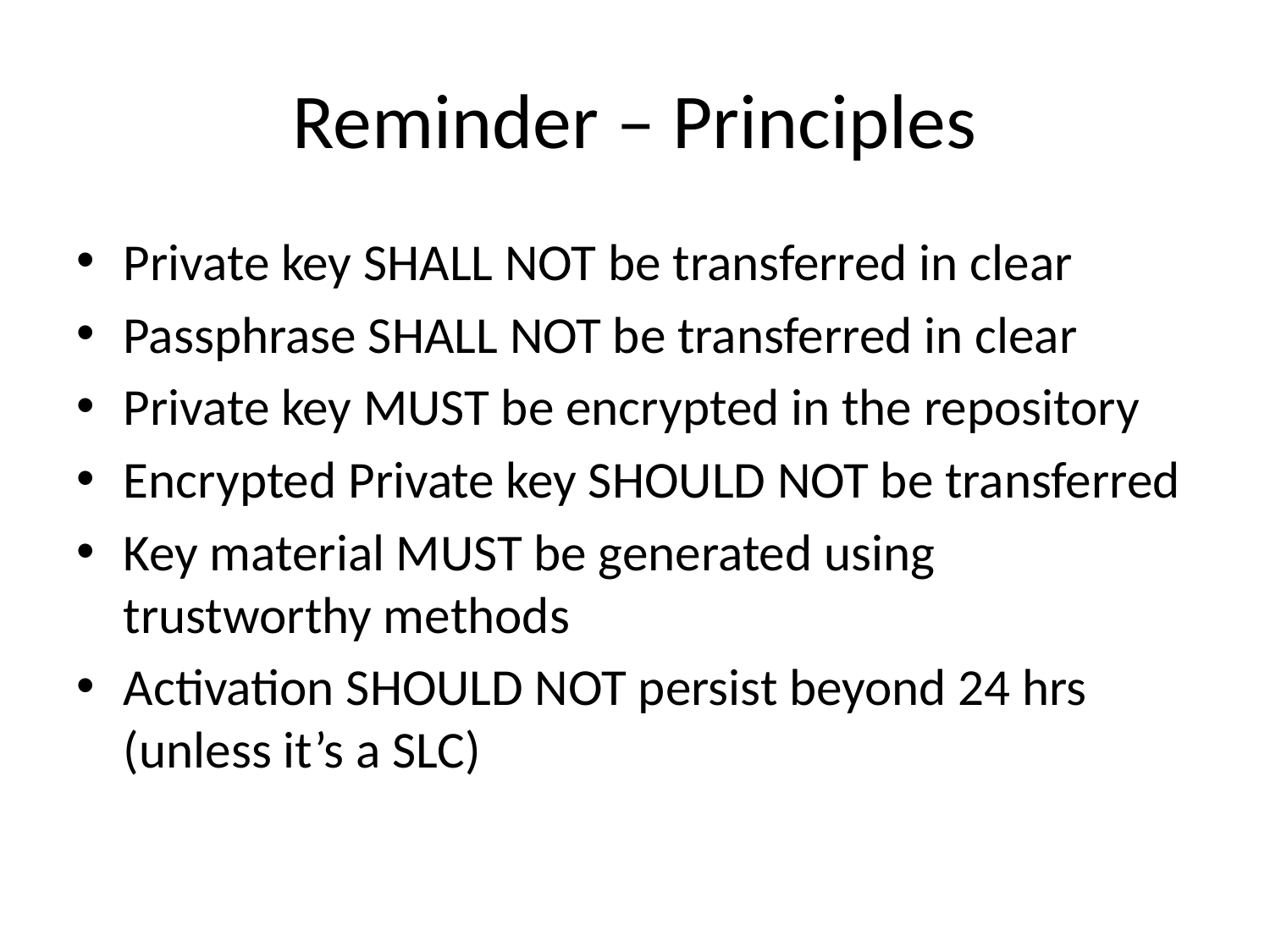

# Reminder – Principles
Private key SHALL NOT be transferred in clear
Passphrase SHALL NOT be transferred in clear
Private key MUST be encrypted in the repository
Encrypted Private key SHOULD NOT be transferred
Key material MUST be generated using trustworthy methods
Activation SHOULD NOT persist beyond 24 hrs (unless it’s a SLC)